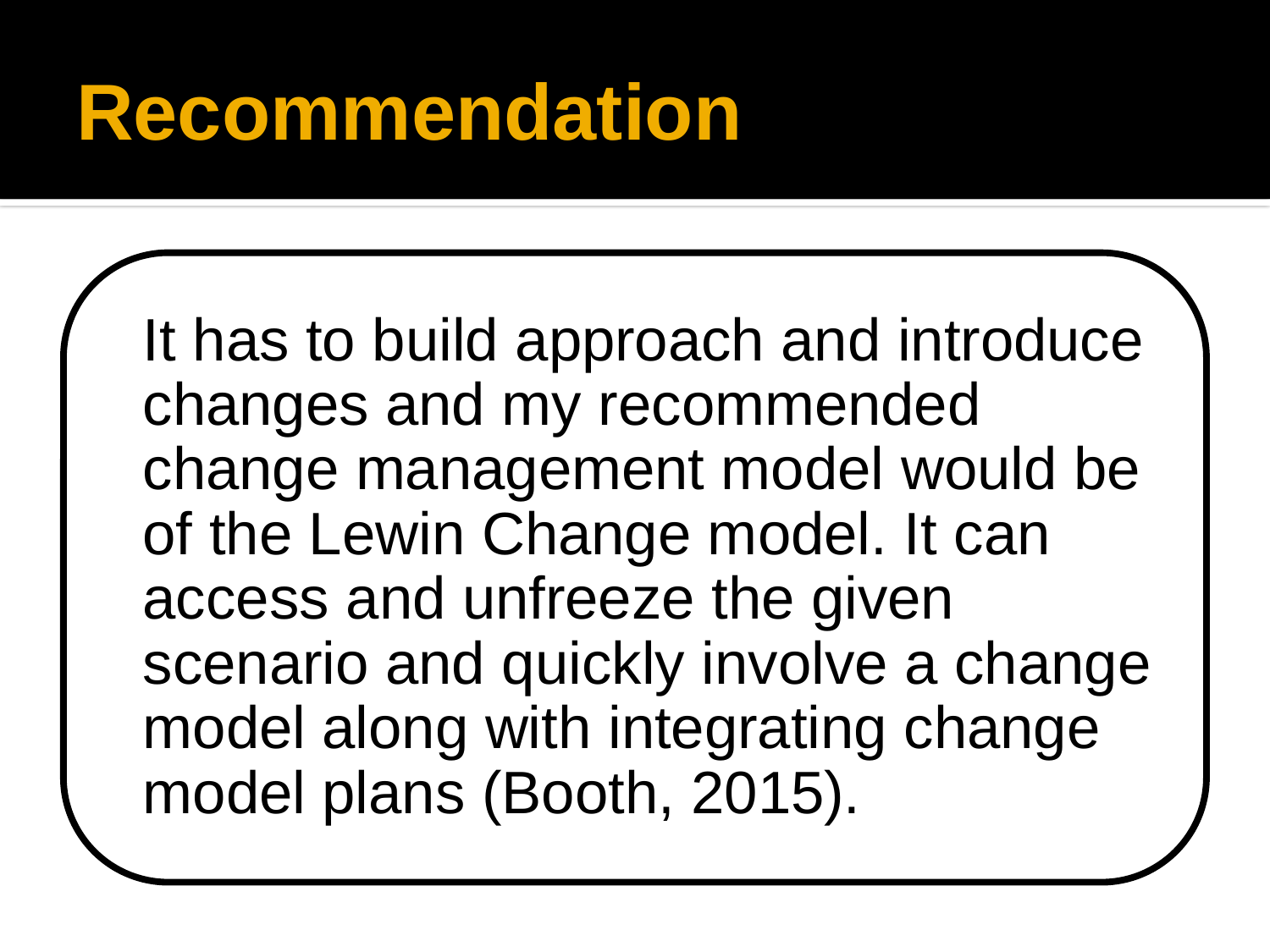

# Recommendation
It has to build approach and introduce changes and my recommended change management model would be of the Lewin Change model. It can access and unfreeze the given scenario and quickly involve a change model along with integrating change model plans (Booth, 2015).